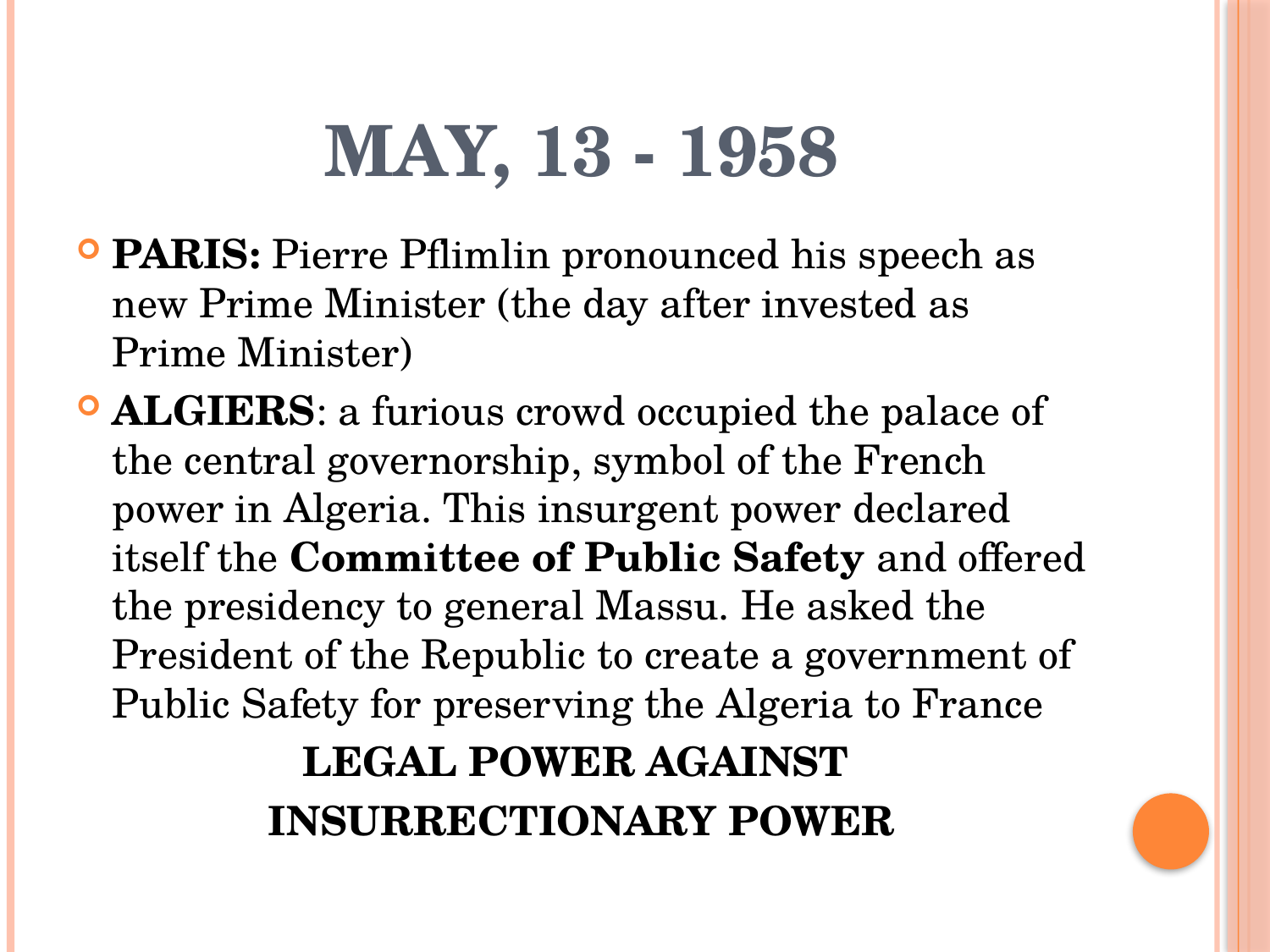

# May, 13 - 1958
PARIS: Pierre Pflimlin pronounced his speech as new Prime Minister (the day after invested as Prime Minister)
ALGIERS: a furious crowd occupied the palace of the central governorship, symbol of the French power in Algeria. This insurgent power declared itself the Committee of Public Safety and offered the presidency to general Massu. He asked the President of the Republic to create a government of Public Safety for preserving the Algeria to France
LEGAL POWER AGAINST
INSURRECTIONARY POWER